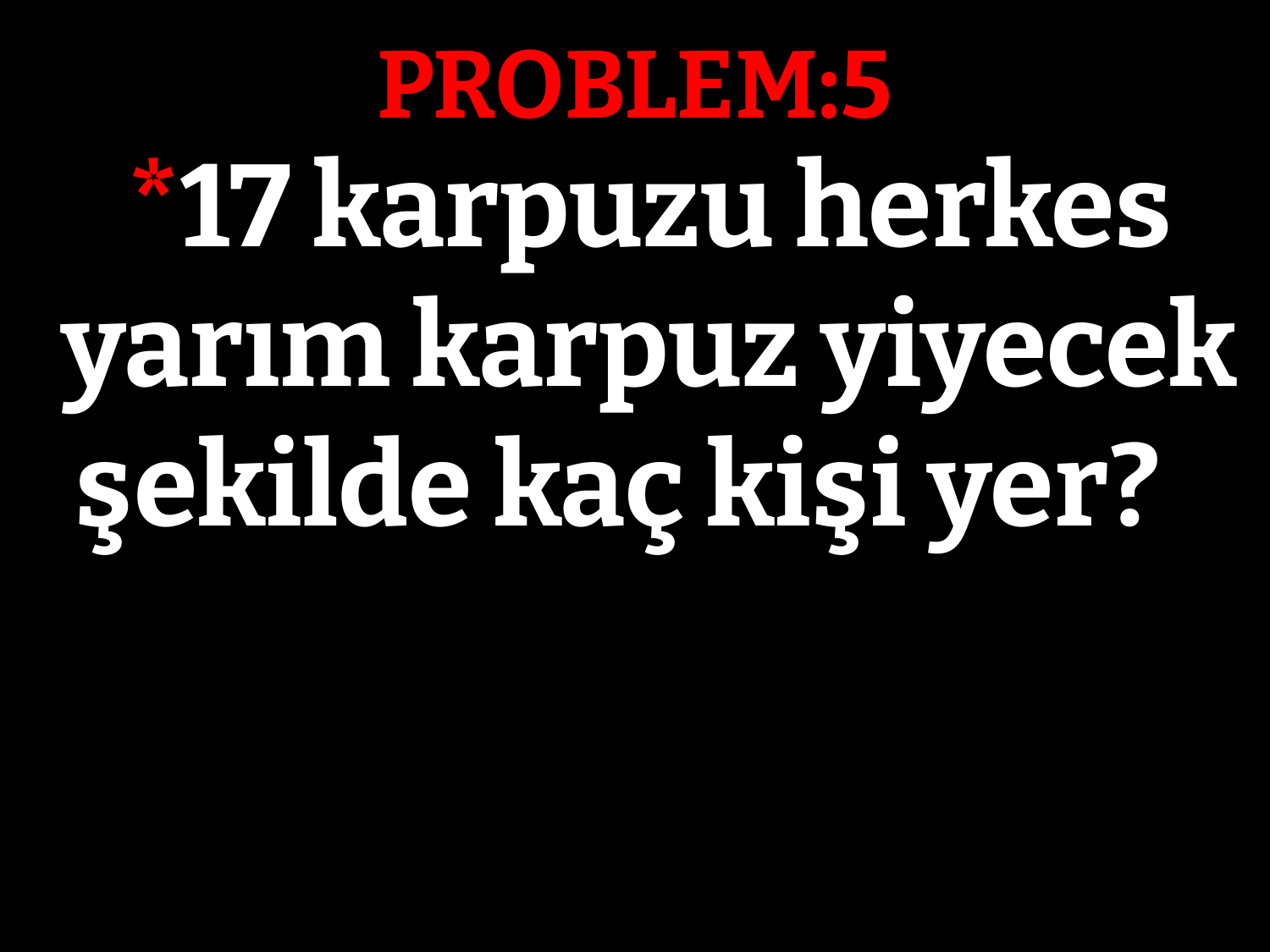

PROBLEM:5
*17 karpuzu herkes yarım karpuz yiyecek şekilde kaç kişi yer?